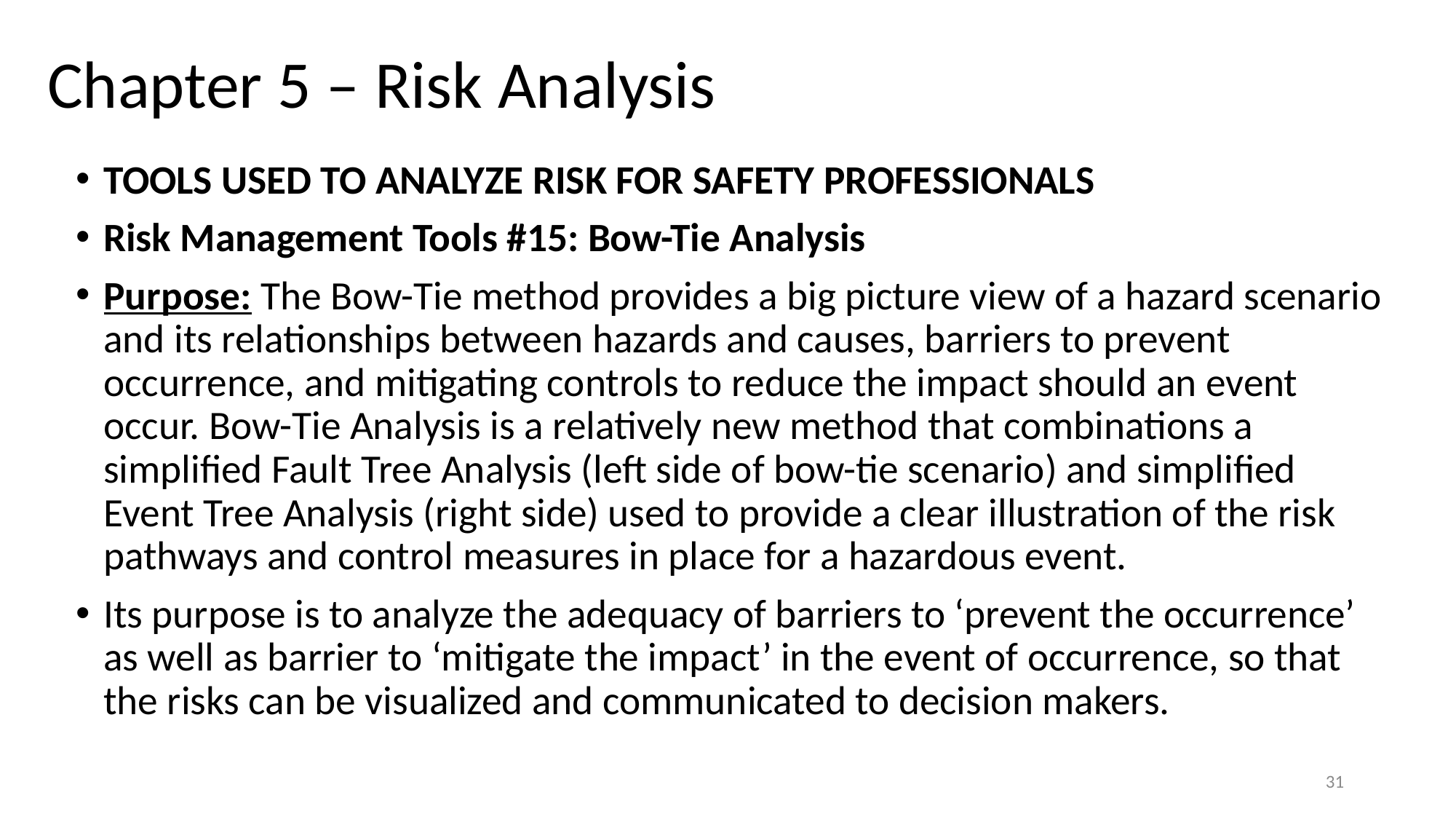

# Chapter 5 – Risk Analysis
TOOLS USED TO ANALYZE RISK FOR SAFETY PROFESSIONALS
Risk Management Tools #15: Bow-Tie Analysis
Purpose: The Bow-Tie method provides a big picture view of a hazard scenario and its relationships between hazards and causes, barriers to prevent occurrence, and mitigating controls to reduce the impact should an event occur. Bow-Tie Analysis is a relatively new method that combinations a simplified Fault Tree Analysis (left side of bow-tie scenario) and simplified Event Tree Analysis (right side) used to provide a clear illustration of the risk pathways and control measures in place for a hazardous event.
Its purpose is to analyze the adequacy of barriers to ‘prevent the occurrence’ as well as barrier to ‘mitigate the impact’ in the event of occurrence, so that the risks can be visualized and communicated to decision makers.
31